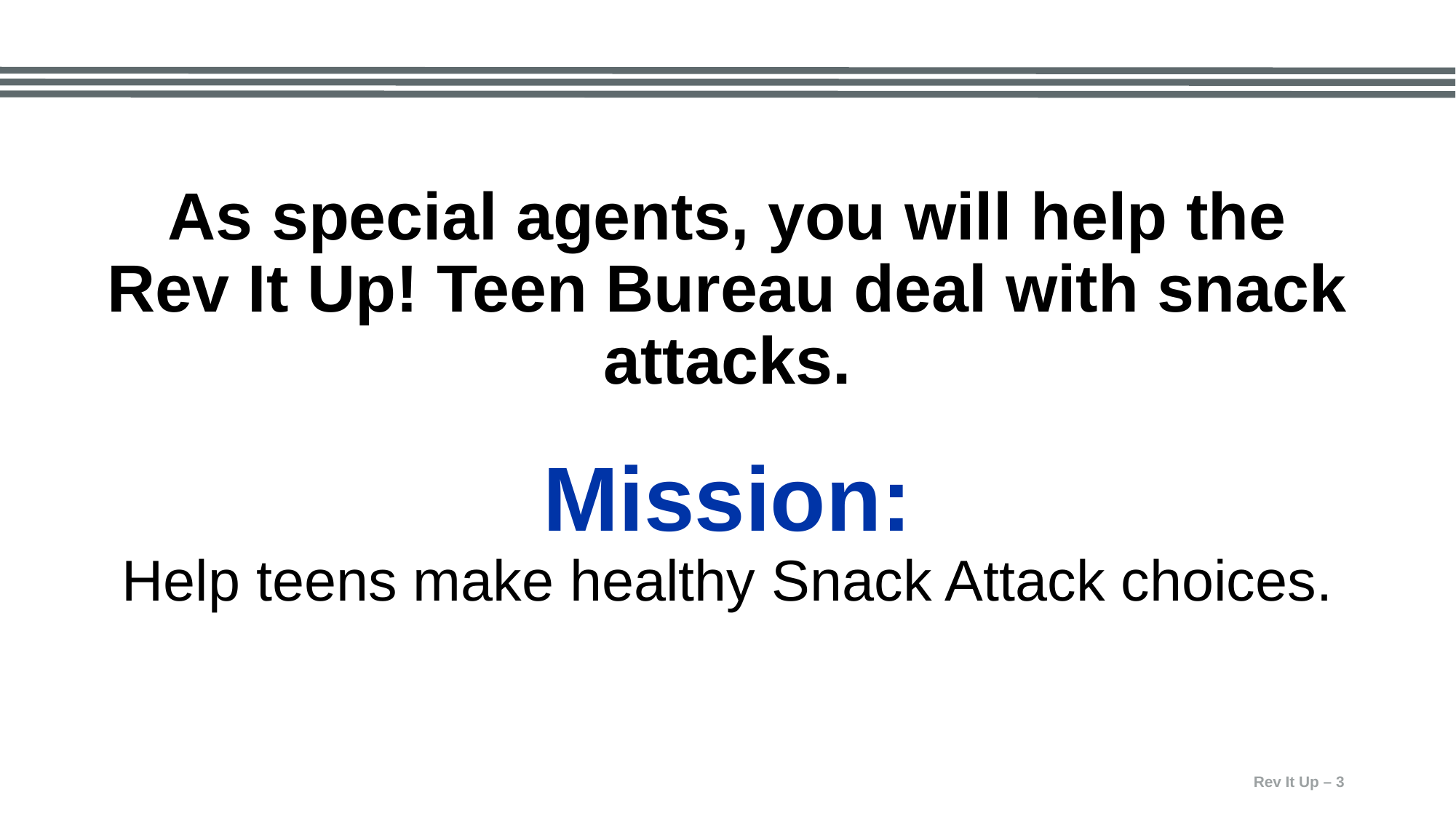

# As special agents, you will help the Rev It Up! Teen Bureau deal with snack attacks. Mission: Help teens make healthy Snack Attack choices.
Rev It Up – 3